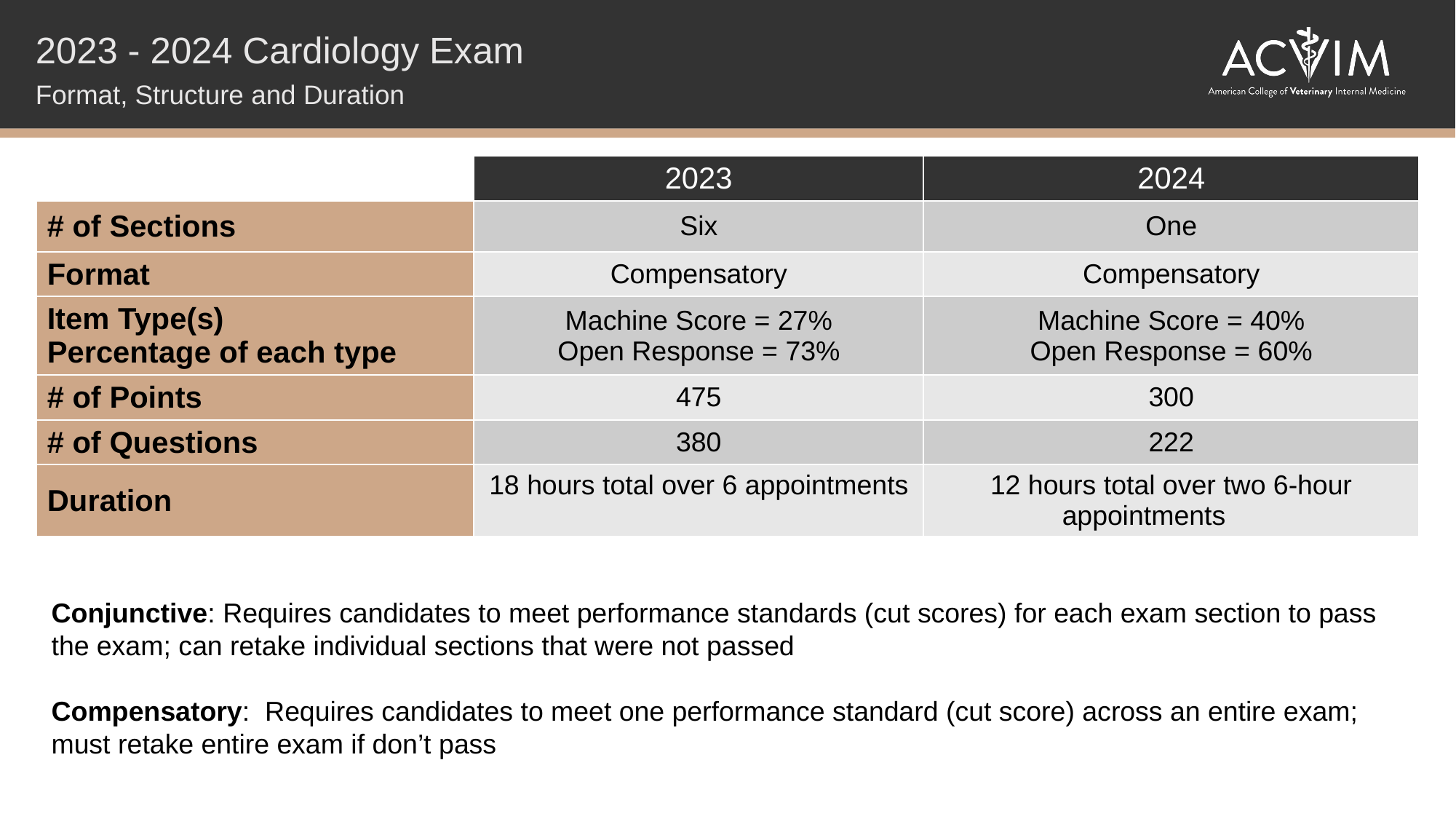

2023 - 2024 Cardiology Exam
Format, Structure and Duration
|  | 2023 | 2024 |
| --- | --- | --- |
| # of Sections | Six | One |
| Format | Compensatory | Compensatory |
| Item Type(s) Percentage of each type | Machine Score = 27% Open Response = 73% | Machine Score = 40% Open Response = 60% |
| # of Points | 475 | 300 |
| # of Questions | 380 | 222 |
| Duration | 18 hours total over 6 appointments | 12 hours total over two 6-hour appointments |

Conjunctive: Requires candidates to meet performance standards (cut scores) for each exam section to pass the exam; can retake individual sections that were not passed

Compensatory:  Requires candidates to meet one performance standard (cut score) across an entire exam; must retake entire exam if don’t pass